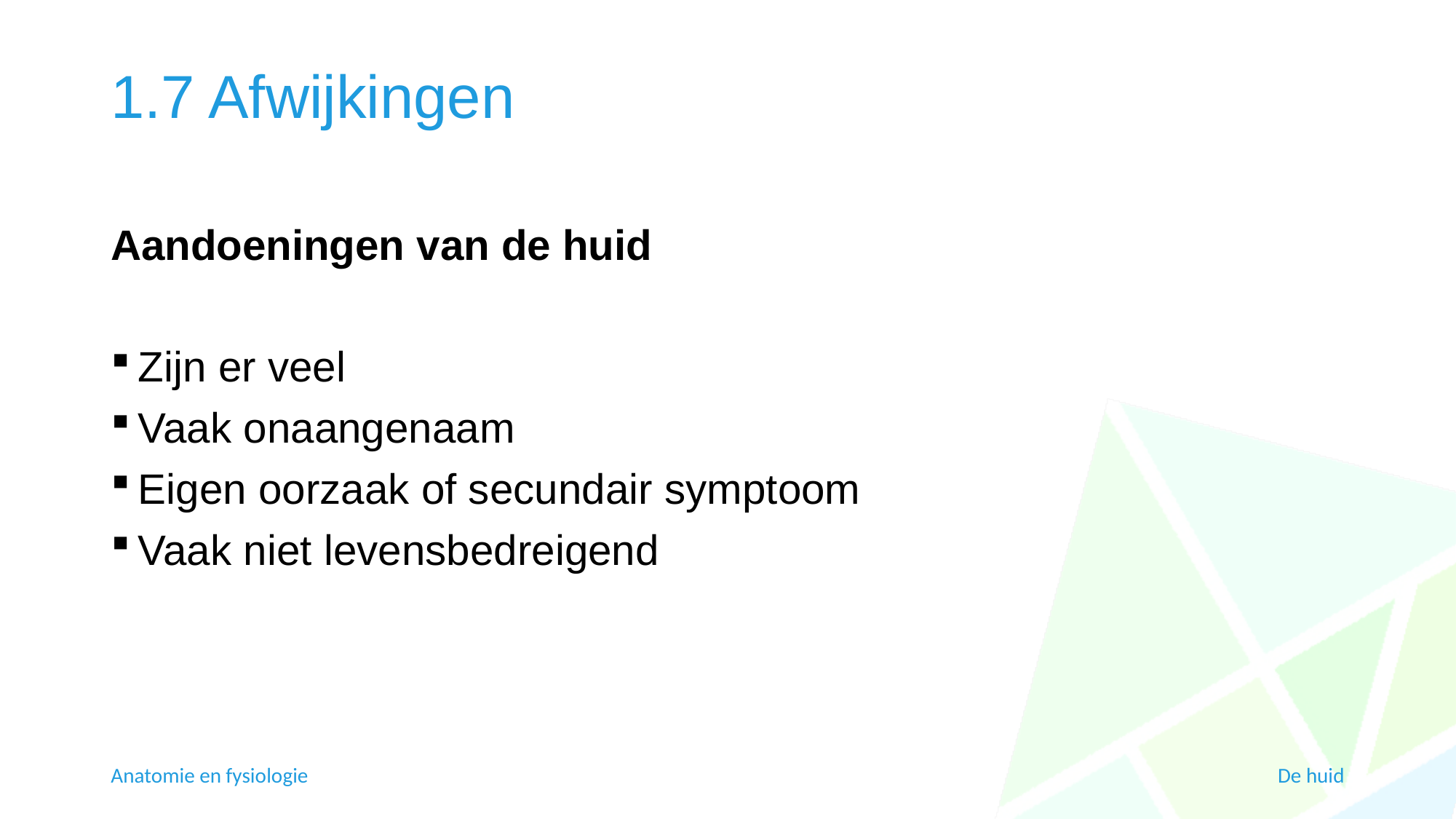

# 1.7 Afwijkingen
Aandoeningen van de huid

Zijn er veel
Vaak onaangenaam
Eigen oorzaak of secundair symptoom
Vaak niet levensbedreigend

Anatomie en fysiologie
De huid